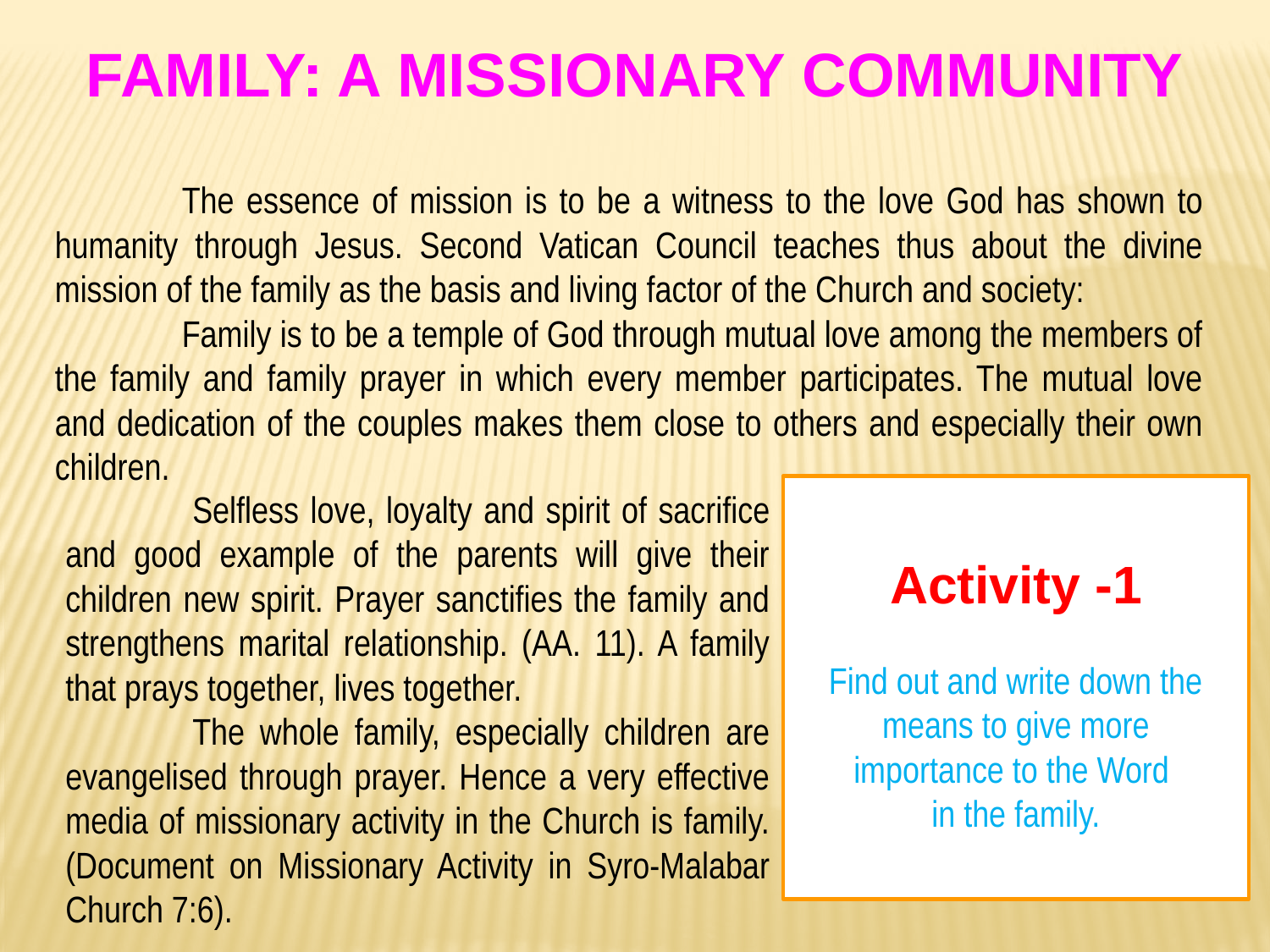

FAMILY: A MISSIONARY COMMUNITY
	The essence of mission is to be a witness to the love God has shown to humanity through Jesus. Second Vatican Council teaches thus about the divine mission of the family as the basis and living factor of the Church and society:
	Family is to be a temple of God through mutual love among the members of the family and family prayer in which every member participates. The mutual love and dedication of the couples makes them close to others and especially their own children.

	Selfless love, loyalty and spirit of sacrifice and good example of the parents will give their children new spirit. Prayer sanctifies the family and strengthens marital relationship. (AA. 11). A family that prays together, lives together.
	The whole family, especially children are evangelised through prayer. Hence a very effective media of missionary activity in the Church is family. (Document on Missionary Activity in Syro-Malabar Church 7:6).
Activity -1

Find out and write down the means to give more importance to the Word
in the family.